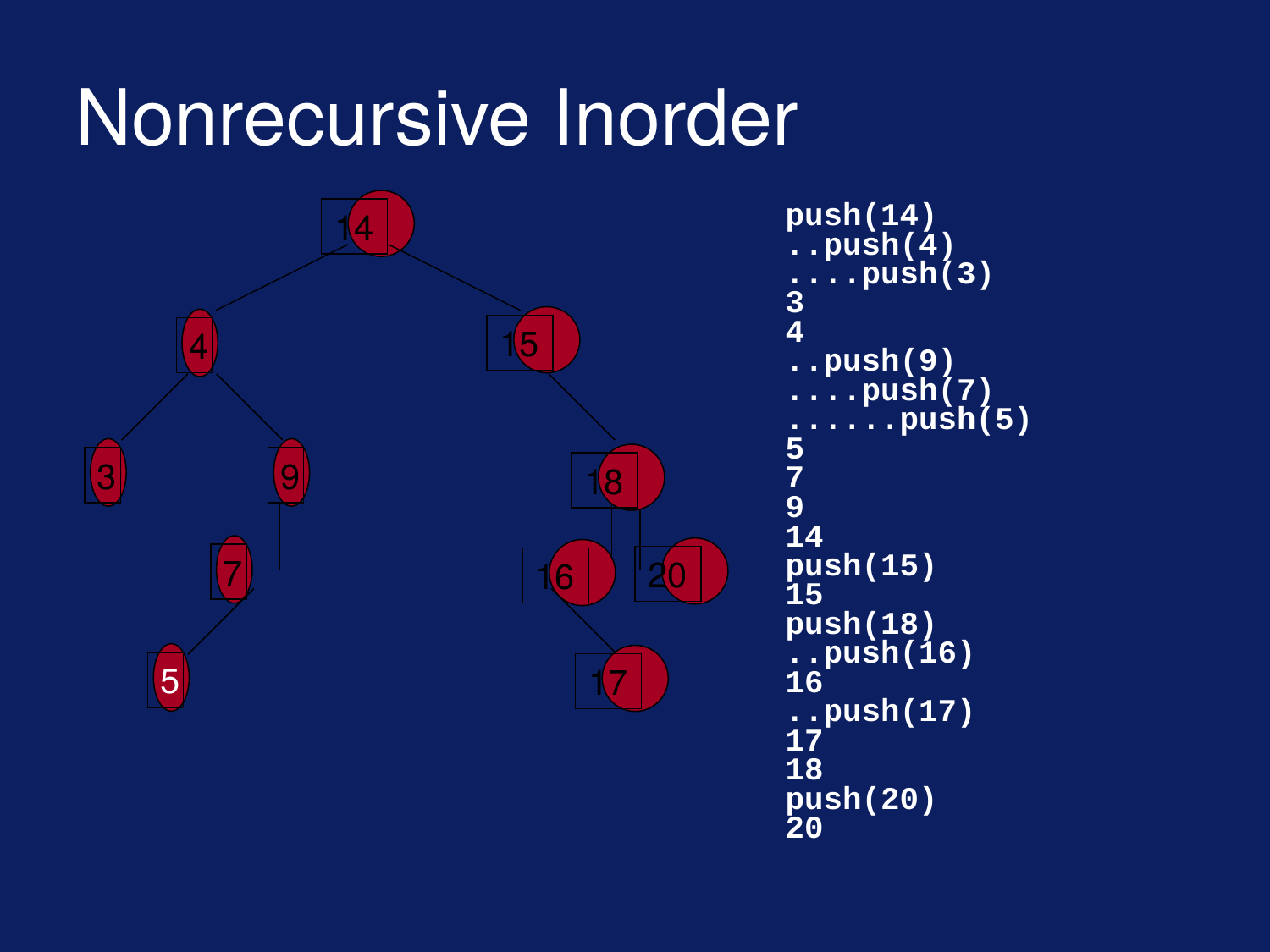

# Nonrecursive Inorder

14

15

4

3

9

18

7

20

16

5

17
push(14)
..push(4)
....push(3)
3
4
..push(9)
....push(7)
......push(5)
5
7
9
14
push(15)
15
push(18)
..push(16)
16
..push(17)
17
18
push(20)
20